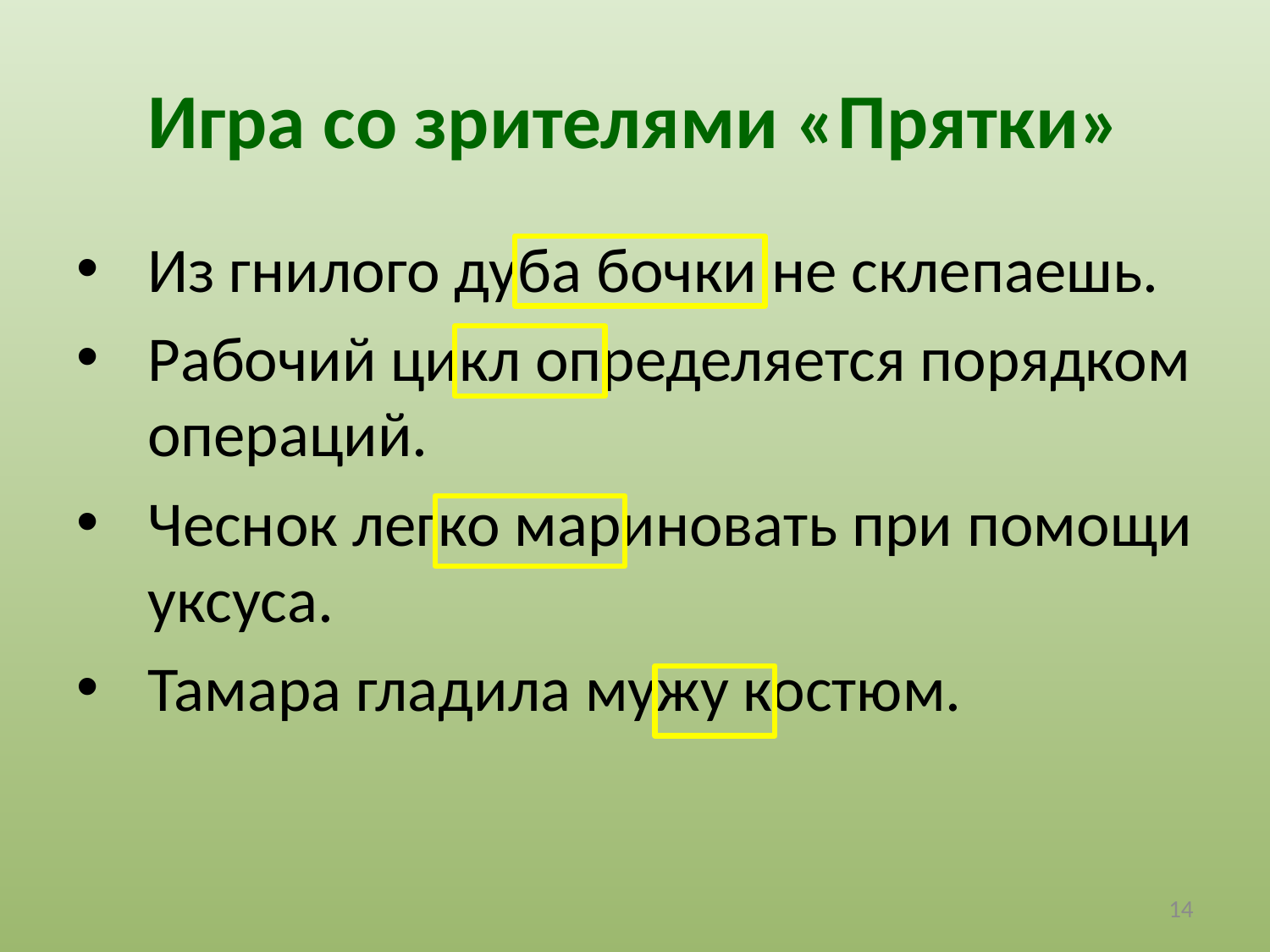

# Игра со зрителями «Прятки»
Из гнилого дуба бочки не склепаешь.
Рабочий цикл определяется порядком операций.
Чеснок легко мариновать при помощи уксуса.
Тамара гладила мужу костюм.

14